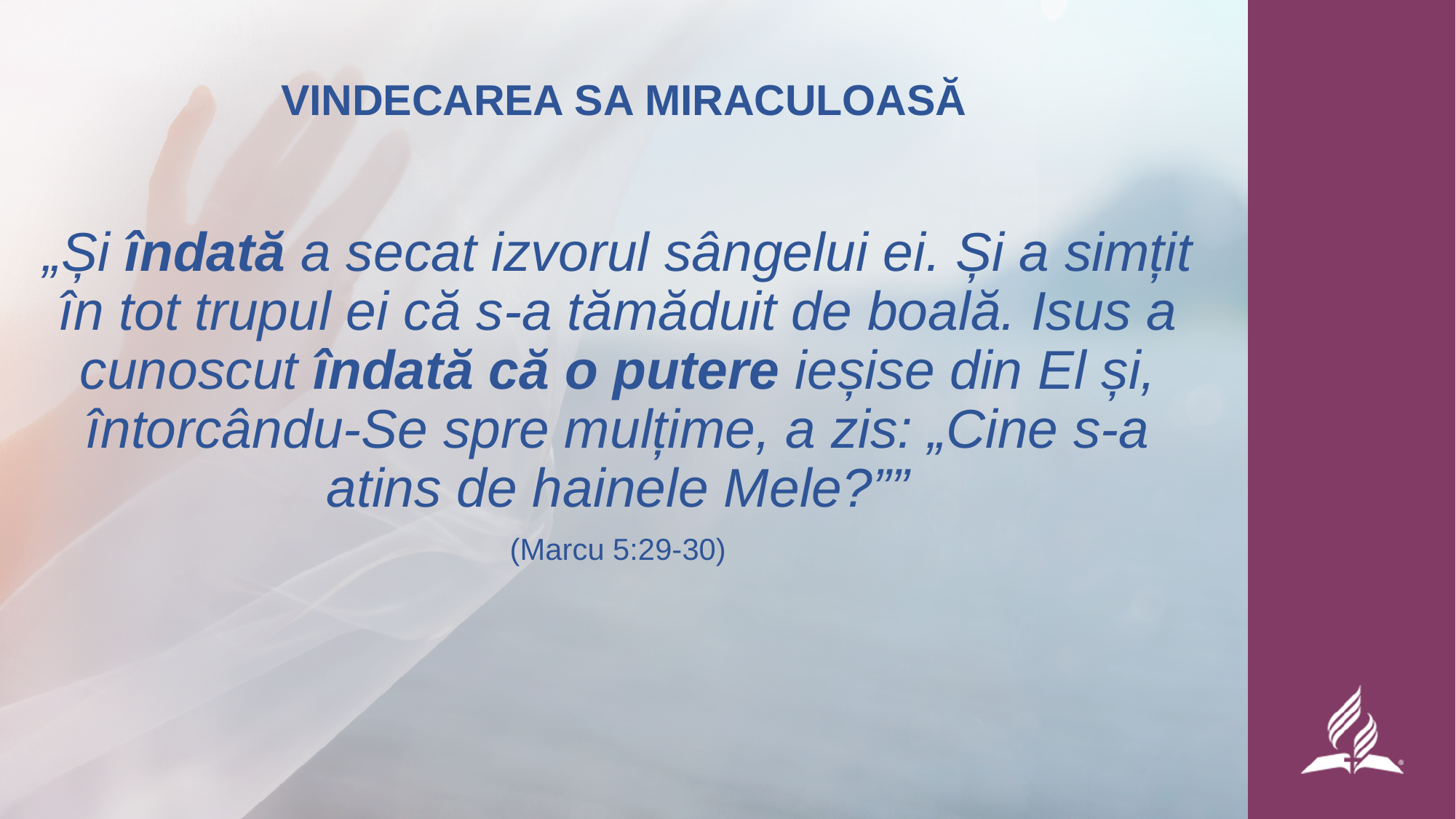

# VINDECAREA SA MIRACULOASĂ
„Și îndată a secat izvorul sângelui ei. Și a simțit în tot trupul ei că s-a tămăduit de boală. Isus a cunoscut îndată că o putere ieșise din El și, întorcându-Se spre mulțime, a zis: „Cine s-a atins de hainele Mele?””
(Marcu 5:29-30)